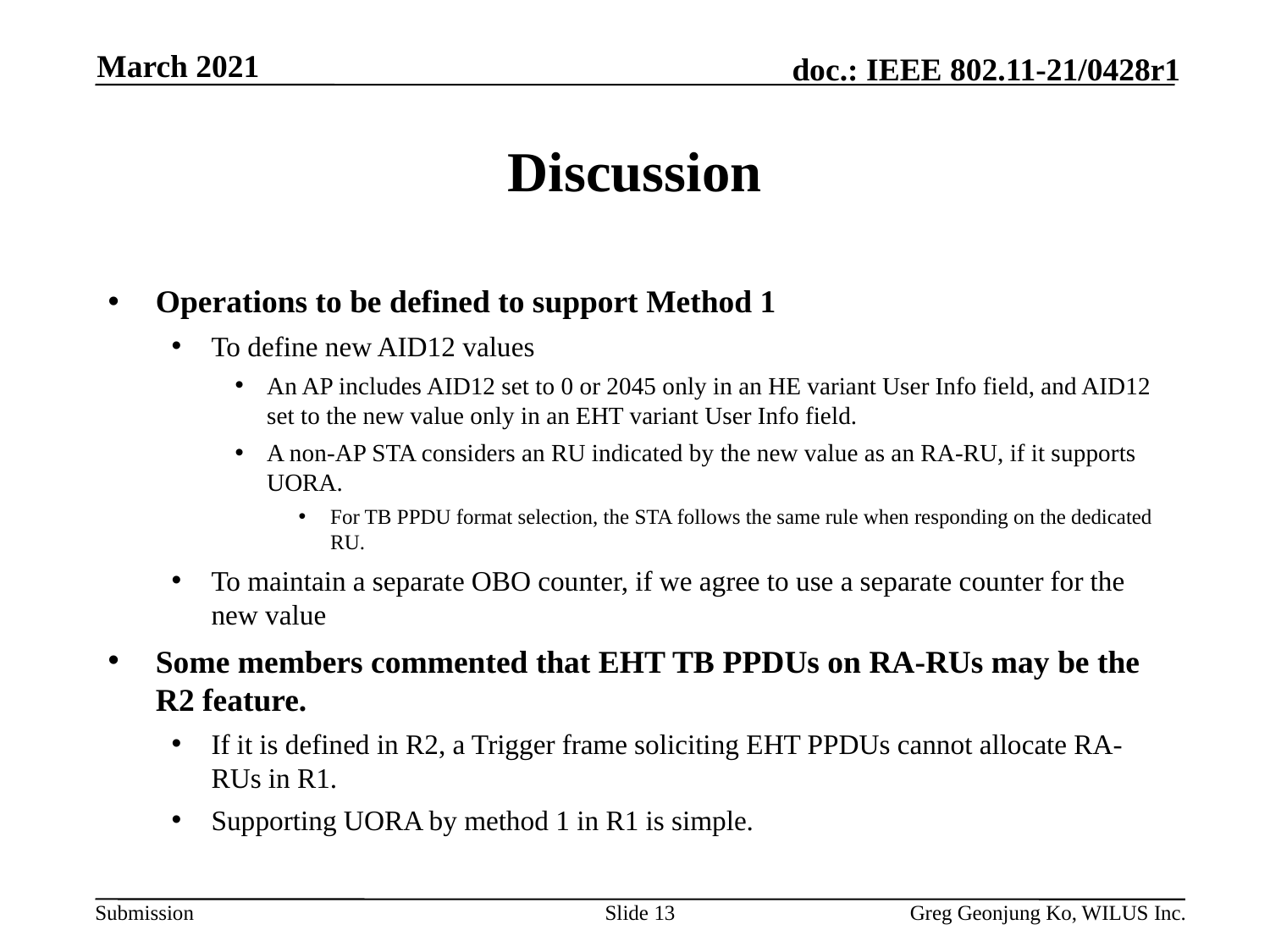

March 2021
# Discussion
Operations to be defined to support Method 1
To define new AID12 values
An AP includes AID12 set to 0 or 2045 only in an HE variant User Info field, and AID12 set to the new value only in an EHT variant User Info field.
A non-AP STA considers an RU indicated by the new value as an RA-RU, if it supports UORA.
For TB PPDU format selection, the STA follows the same rule when responding on the dedicated RU.
To maintain a separate OBO counter, if we agree to use a separate counter for the new value
Some members commented that EHT TB PPDUs on RA-RUs may be the R2 feature.
If it is defined in R2, a Trigger frame soliciting EHT PPDUs cannot allocate RA-RUs in R1.
Supporting UORA by method 1 in R1 is simple.
Slide 13
Greg Geonjung Ko, WILUS Inc.